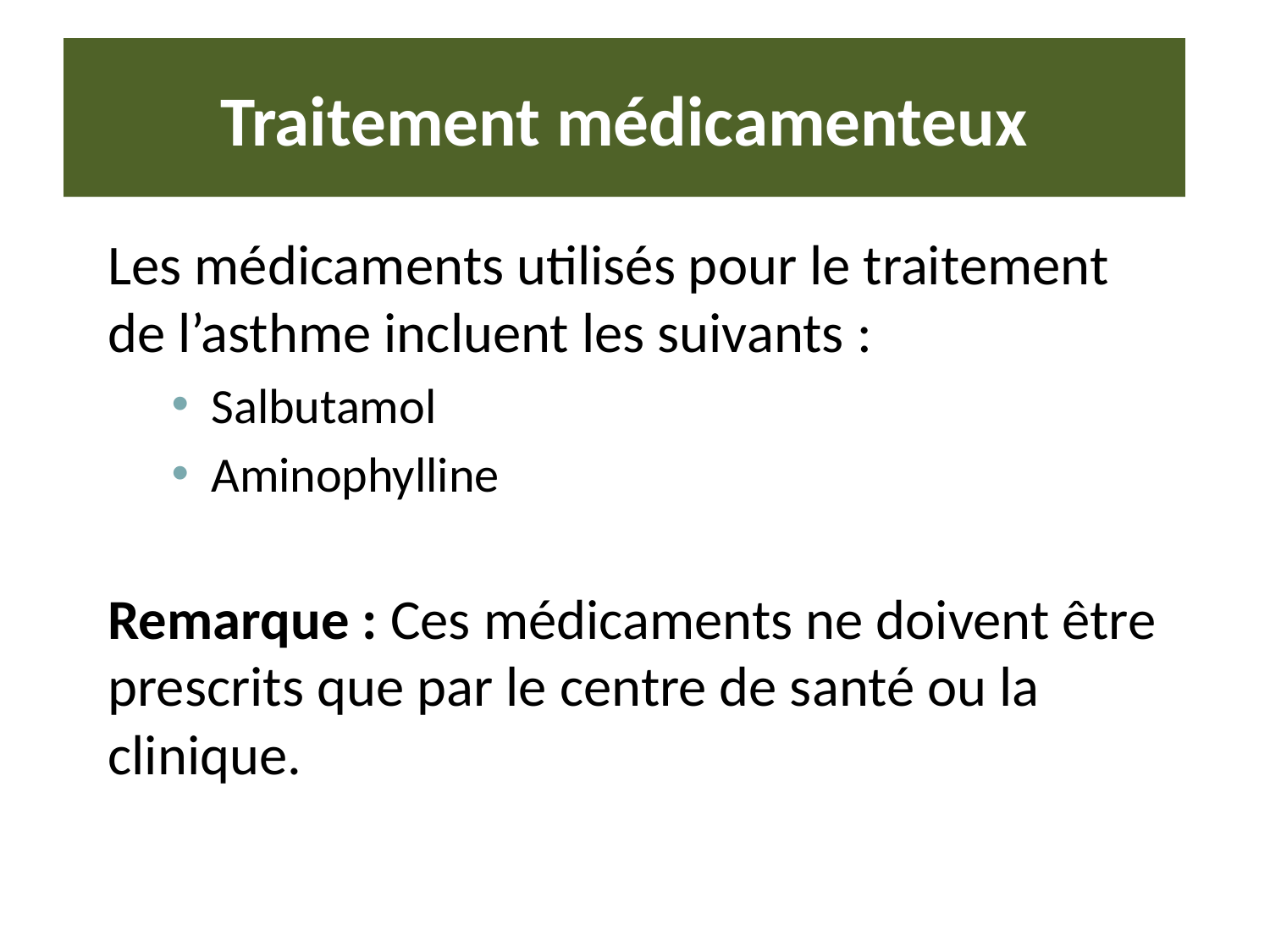

# Traitement médicamenteux
Les médicaments utilisés pour le traitement de l’asthme incluent les suivants :
Salbutamol
Aminophylline

Remarque : Ces médicaments ne doivent être prescrits que par le centre de santé ou la clinique.